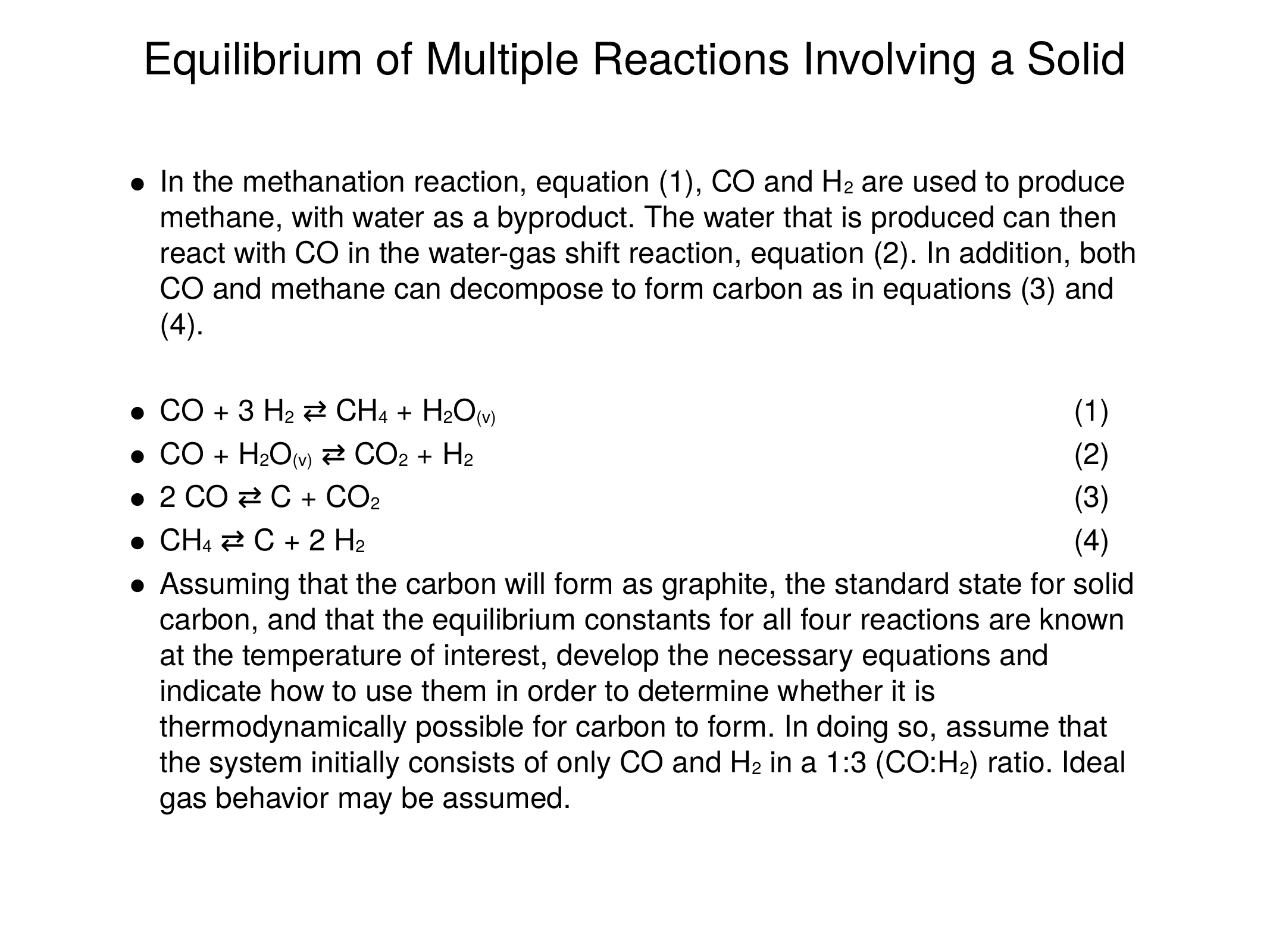

# Equilibrium of Multiple Reactions Involving a Solid
In the methanation reaction, equation (1), CO and H2 are used to produce methane, with water as a byproduct. The water that is produced can then react with CO in the water-gas shift reaction, equation (2). In addition, both CO and methane can decompose to form carbon as in equations (3) and (4).

CO + 3 H2 ⇄ CH4 + H2O(v)	(1)
CO + H2O(v) ⇄ CO2 + H2	(2)
2 CO ⇄ C + CO2	(3)
CH4 ⇄ C + 2 H2	(4)
Assuming that the carbon will form as graphite, the standard state for solid carbon, and that the equilibrium constants for all four reactions are known at the temperature of interest, develop the necessary equations and indicate how to use them in order to determine whether it is thermodynamically possible for carbon to form. In doing so, assume that the system initially consists of only CO and H2 in a 1:3 (CO:H2) ratio. Ideal gas behavior may be assumed.